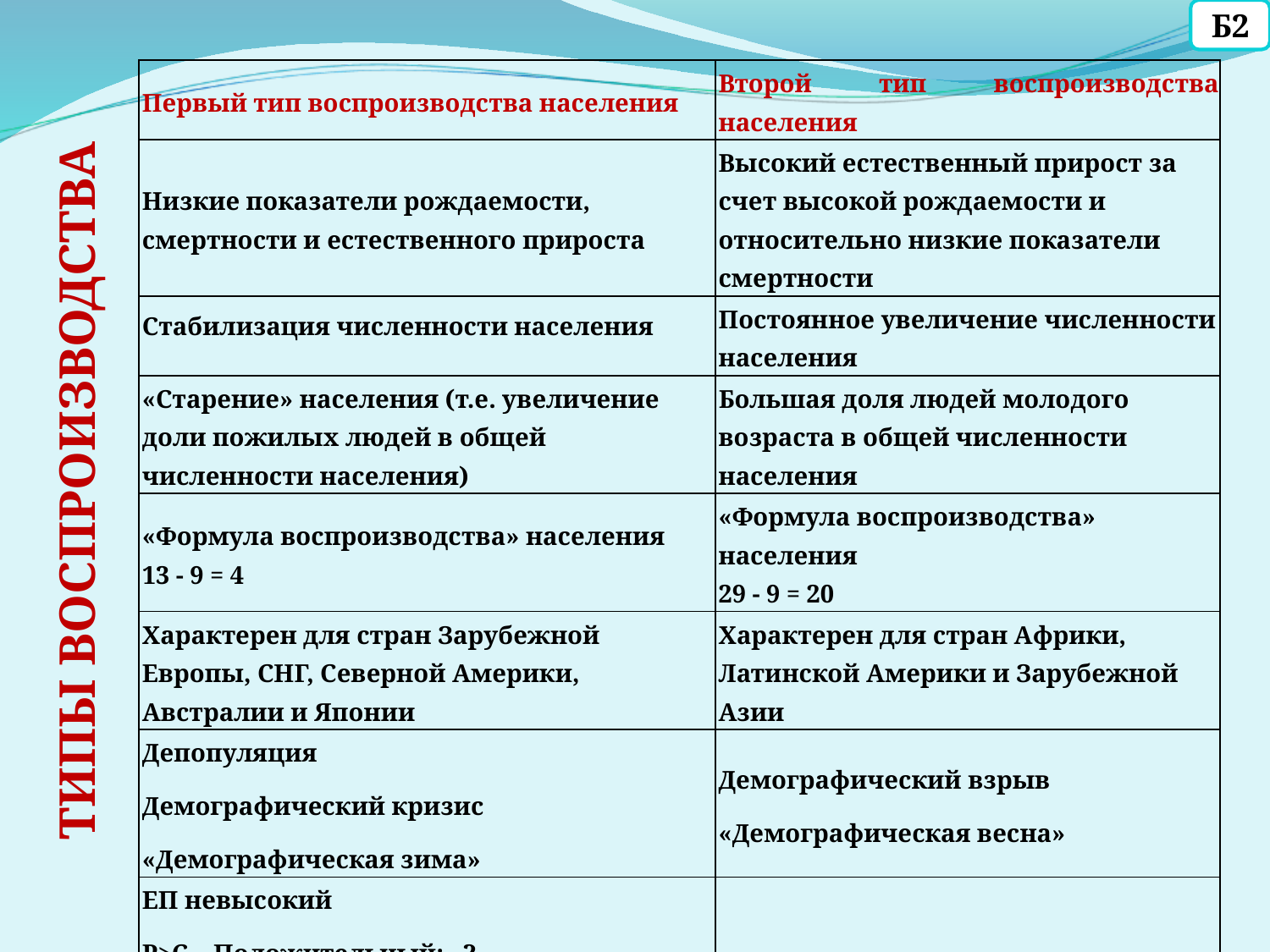

Б2
| Первый тип воспроизводства населения | Второй тип воспроизводства населения |
| --- | --- |
| Низкие показатели рождаемости, смертности и естественного прироста | Высокий естественный прирост за счет высокой рождаемости и относительно низкие показатели смертности |
| Стабилизация численности населения | Постоянное увеличение численности населения |
| «Старение» населения (т.е. увеличение доли пожилых людей в общей численности населения) | Большая доля людей молодого возраста в общей численности населения |
| «Формула воспроизводства» населения 13 - 9 = 4 | «Формула воспроизводства» населения 29 - 9 = 20 |
| Характерен для стран Зарубежной Европы, СНГ, Северной Америки, Австралии и Японии | Характерен для стран Африки, Латинской Америки и Зарубежной Азии |
| Депопуляция Демографический кризис «Демографическая зима» | Демографический взрыв «Демографическая весна» |
| ЕП невысокий Р>С – Положительный: ? Р=С – Нулевой: ? Р<С – Отрицательный: ? |  |
ТИПЫ ВОСПРОИЗВОДСТВА